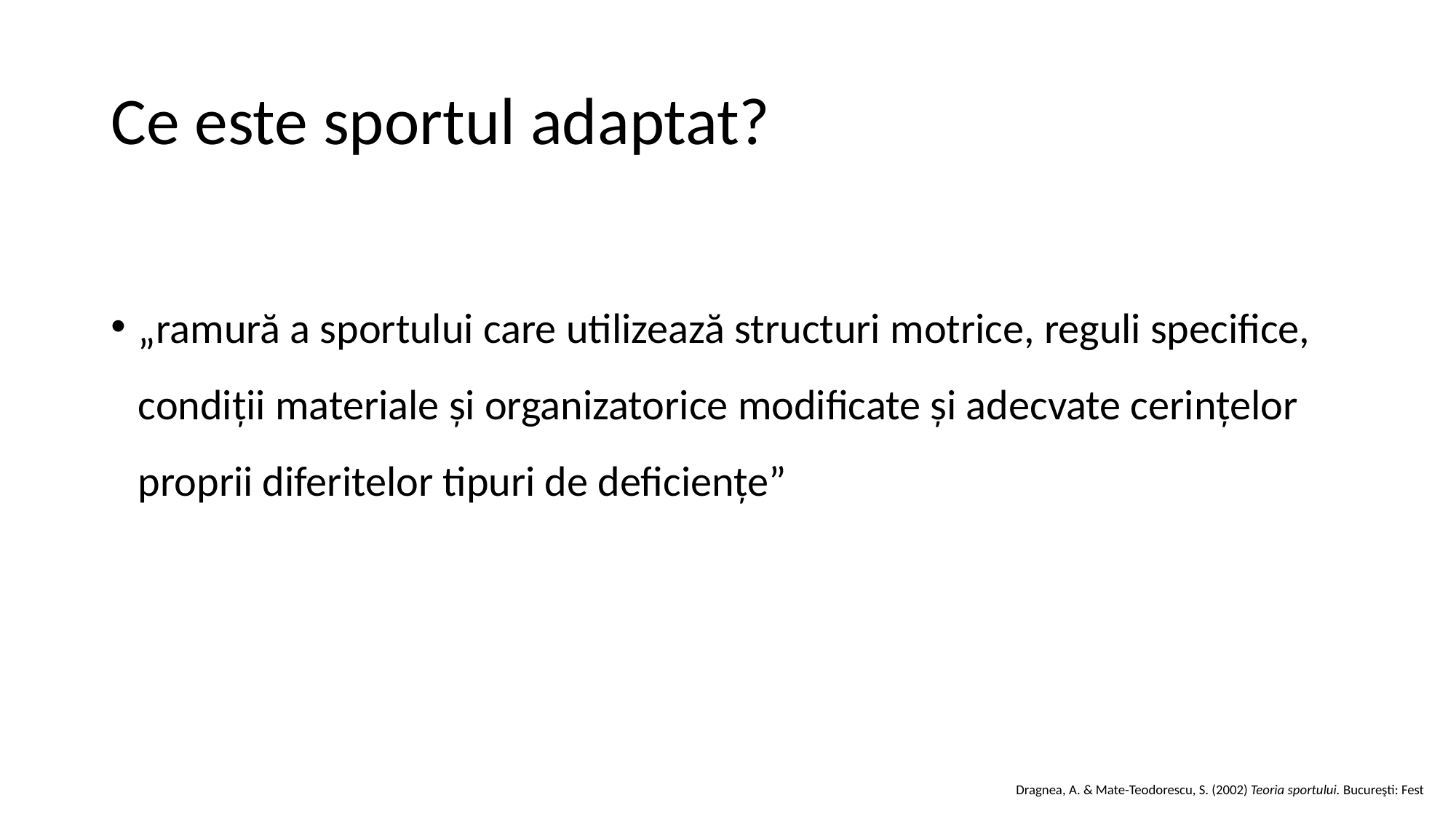

# Ce este sportul adaptat?
„ramură a sportului care utilizează structuri motrice, reguli specifice, condiții materiale și organizatorice modificate și adecvate cerințelor proprii diferitelor tipuri de deficiențe”
Dragnea, A. & Mate-Teodorescu, S. (2002) Teoria sportului. Bucureşti: Fest